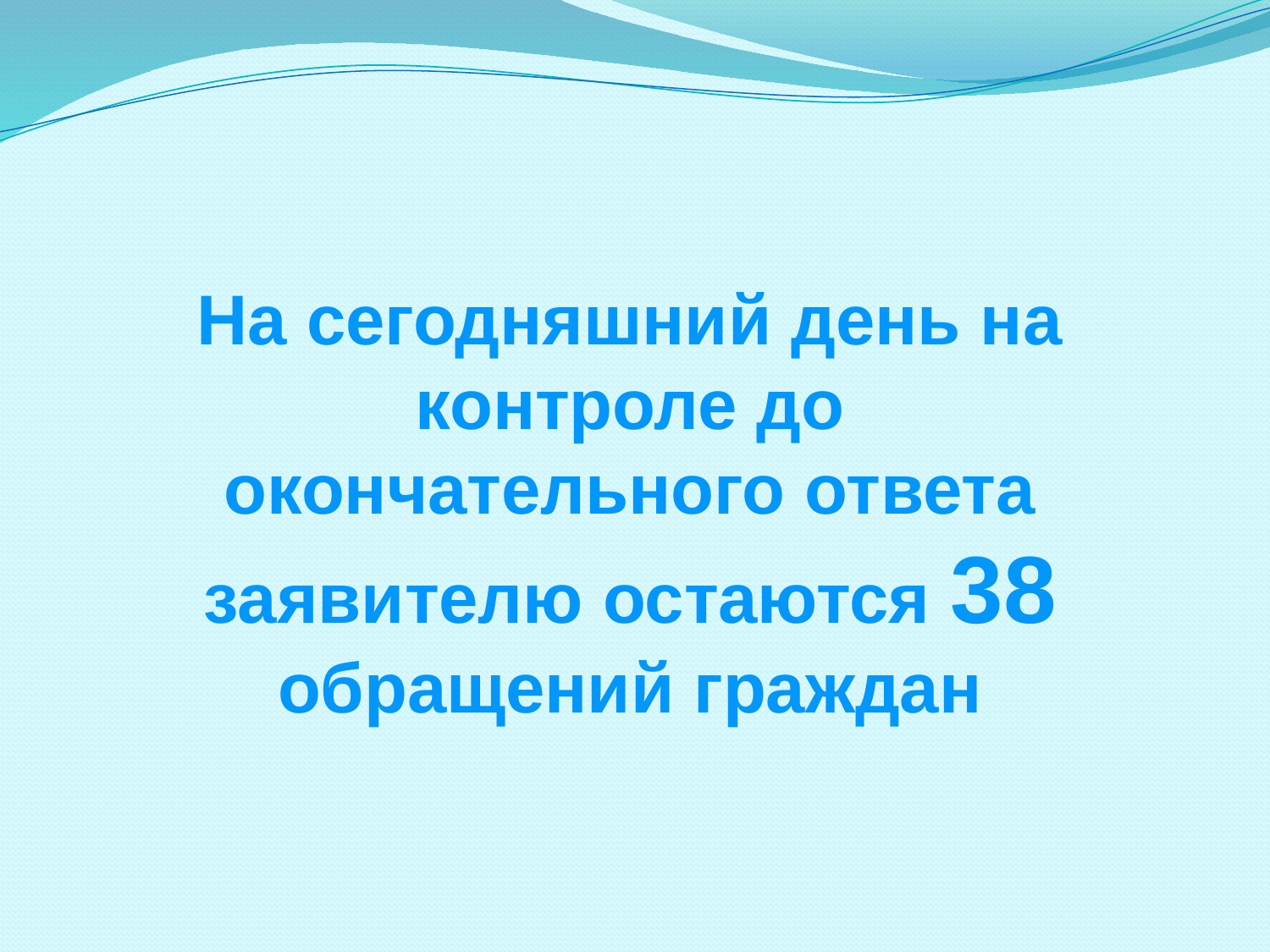

На сегодняшний день на контроле до окончательного ответа заявителю остаются 38 обращений граждан